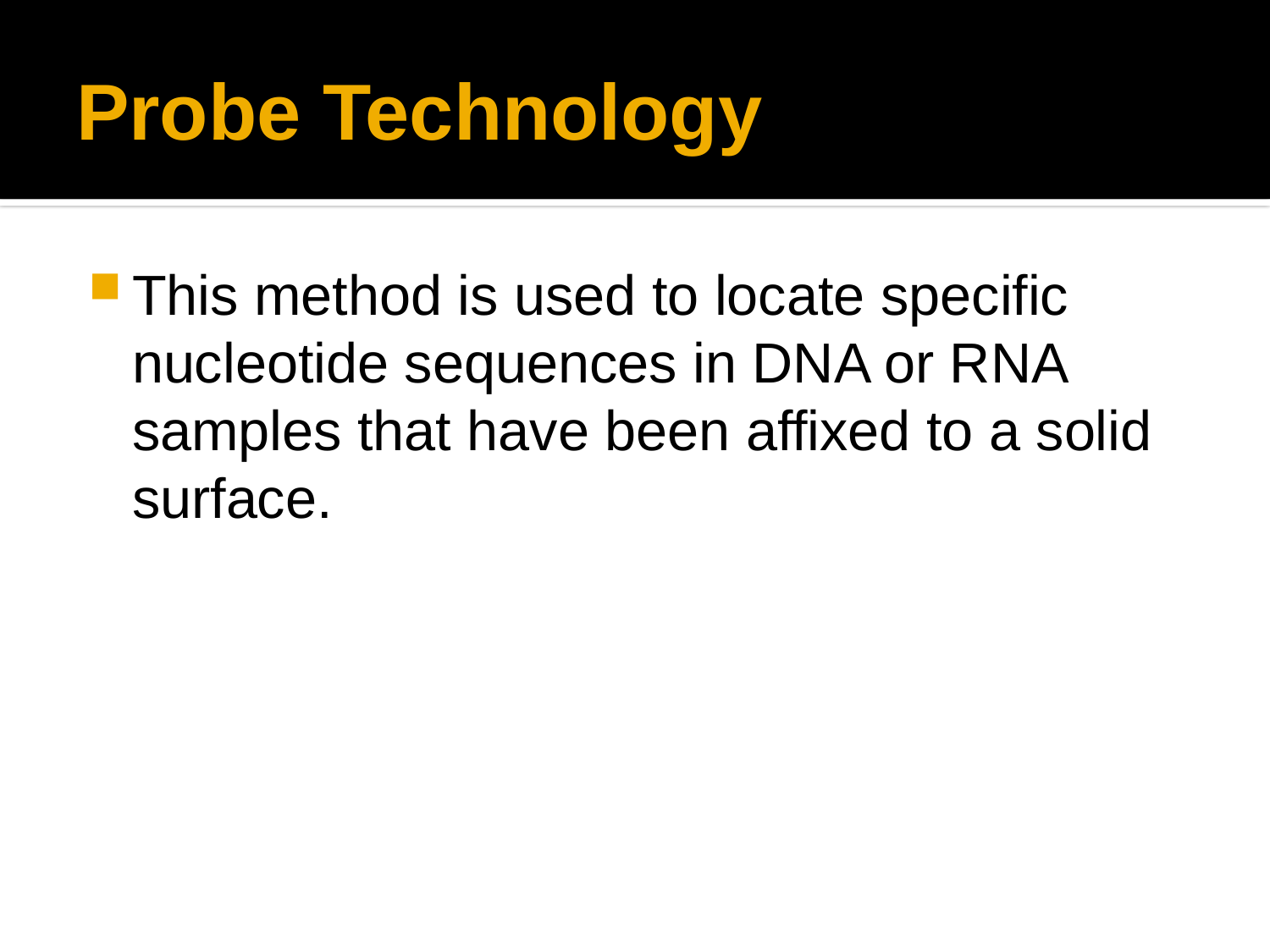

# Probe Technology
This method is used to locate specific nucleotide sequences in DNA or RNA samples that have been affixed to a solid surface.